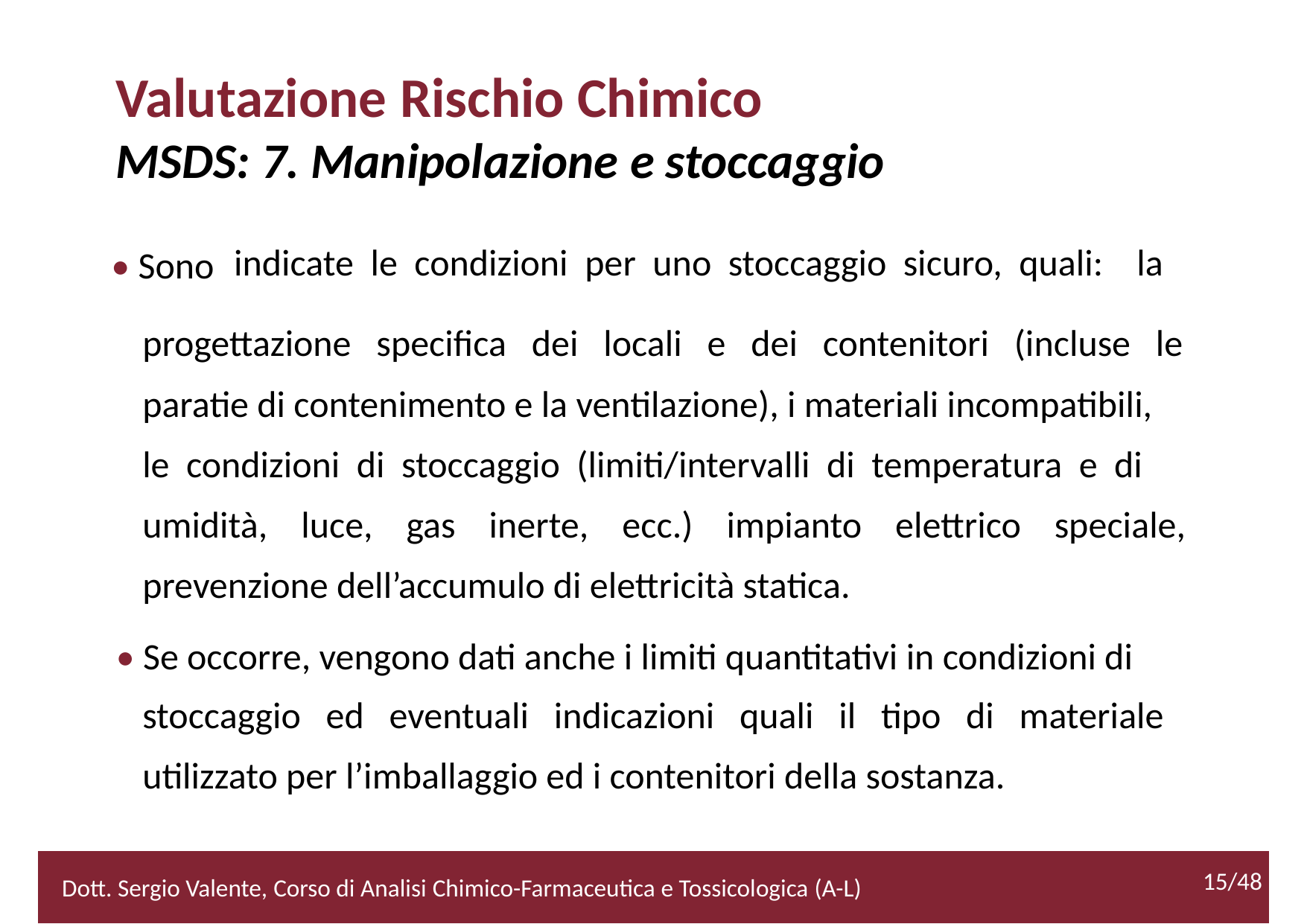

Valutazione Rischio Chimico
MSDS: 7. Manipolazione e stoccaggio
• Sono
indicate  le  condizioni  per  uno  stoccaggio  sicuro,  quali:    la
		progettazione   specifica   dei   locali   e   dei   contenitori   (incluse   le

		paratie di contenimento e la ventilazione), i materiali incompatibili,

		le  condizioni  di  stoccaggio  (limiti/intervalli  di  temperatura  e  di

		umidità,    luce,    gas    inerte,    ecc.)    impianto    elettrico    speciale,

		prevenzione dell’accumulo di elettricità statica.

• Se occorre, vengono dati anche i limiti quantitativi in condizioni di

		stoccaggio   ed   eventuali   indicazioni   quali   il   tipo   di   materiale

		utilizzato per l’imballaggio ed i contenitori della sostanza.
			15/48

15/48
2/52
Dott. Sergio Valente, Corso di Analisi Chimico-Farmaceutica e Tossicologica (A-L)